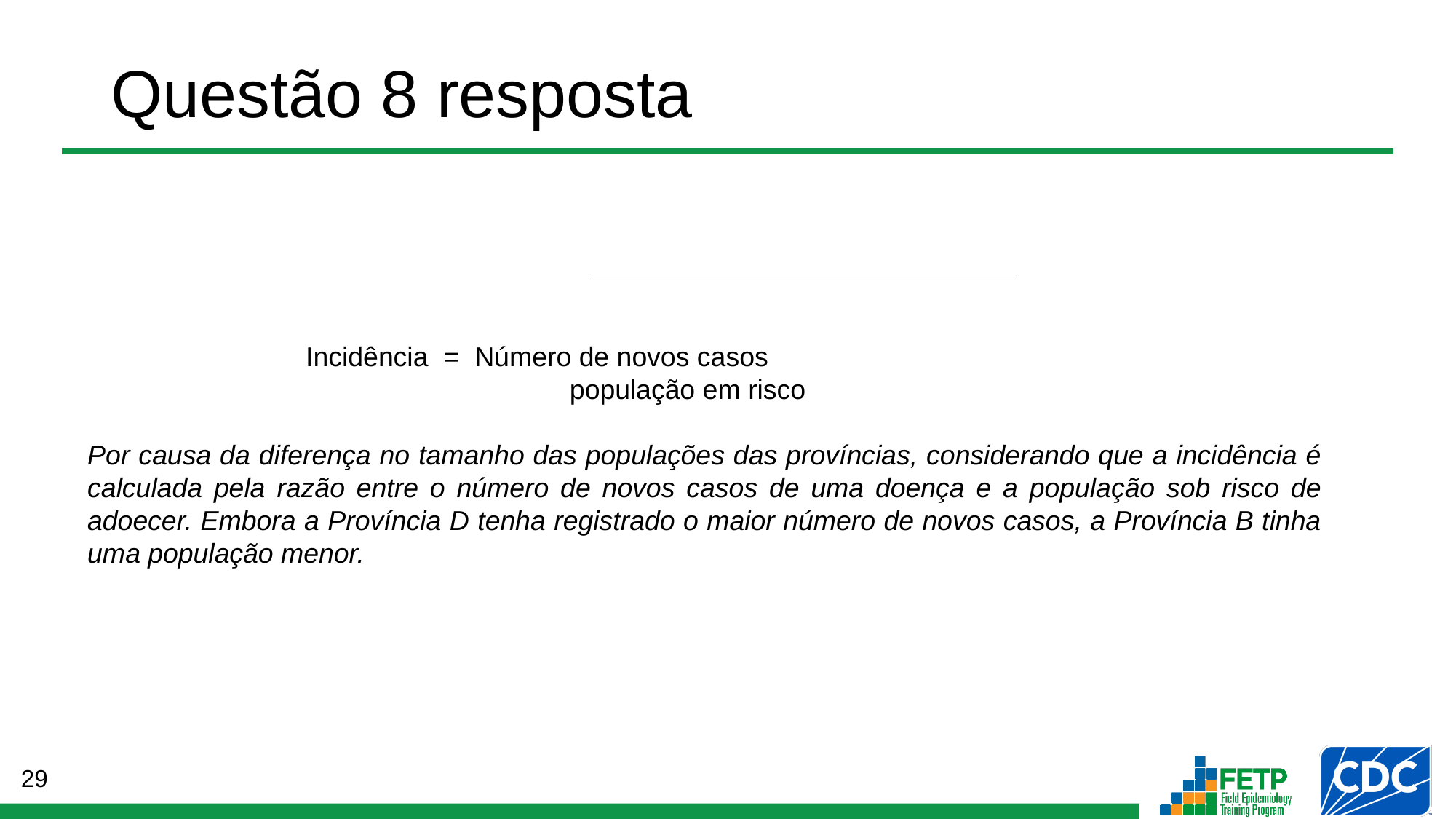

# Questão 8 resposta
		Incidência  =  Número de novos casos
				      população em risco

Por causa da diferença no tamanho das populações das províncias, considerando que a incidência é calculada pela razão entre o número de novos casos de uma doença e a população sob risco de adoecer. Embora a Província D tenha registrado o maior número de novos casos, a Província B tinha uma população menor.